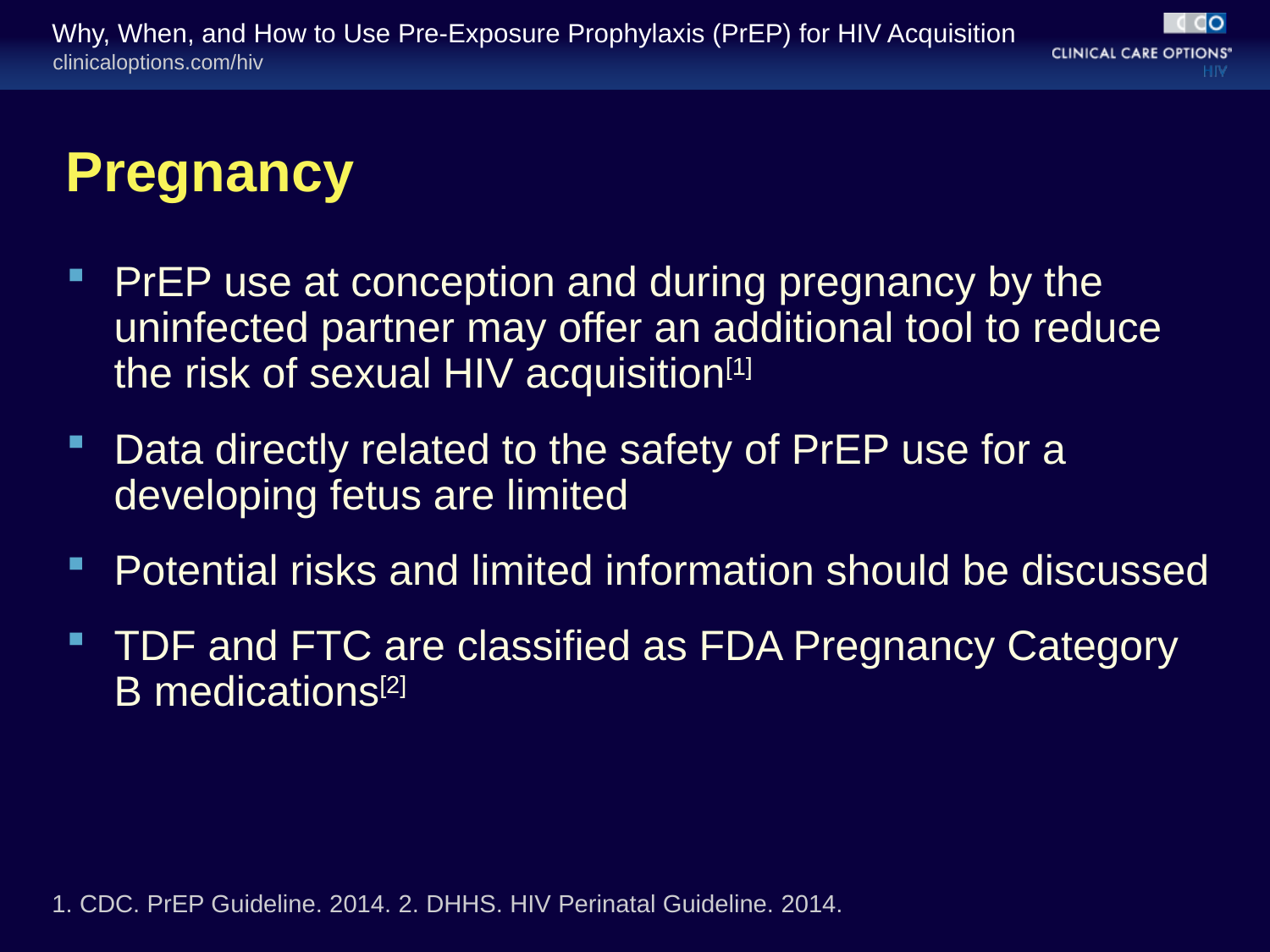

# Pregnancy
PrEP use at conception and during pregnancy by the uninfected partner may offer an additional tool to reduce the risk of sexual HIV acquisition[1]
Data directly related to the safety of PrEP use for a developing fetus are limited
Potential risks and limited information should be discussed
TDF and FTC are classified as FDA Pregnancy Category B medications[2]
1. CDC. PrEP Guideline. 2014. 2. DHHS. HIV Perinatal Guideline. 2014.